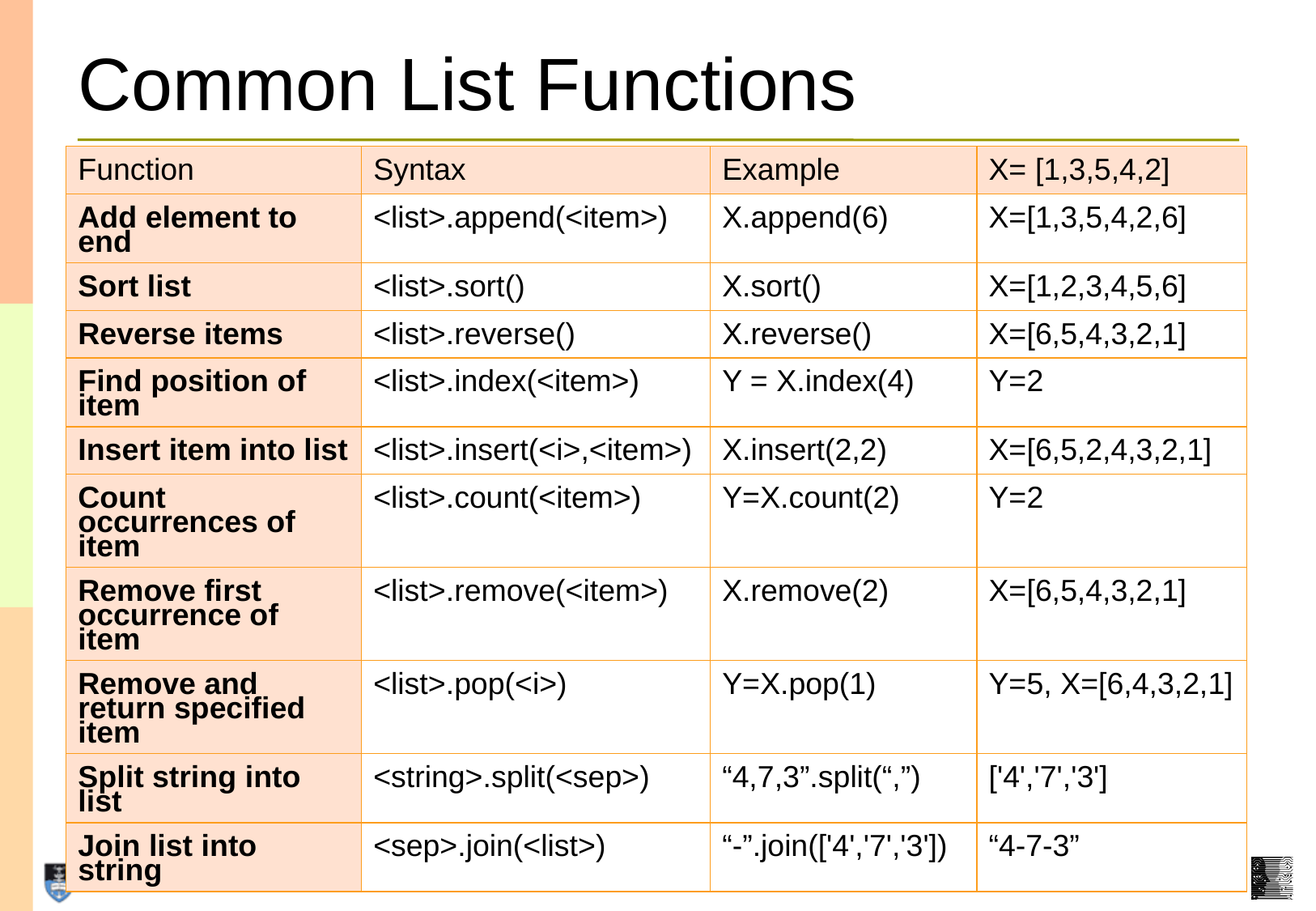

Common List Functions
| Function | Syntax | Example | X= [1,3,5,4,2] |
| --- | --- | --- | --- |
| Add element to end | <list>.append(<item>) | X.append(6) | X=[1,3,5,4,2,6] |
| Sort list | <list>.sort() | X.sort() | X=[1,2,3,4,5,6] |
| Reverse items | <list>.reverse() | X.reverse() | X=[6,5,4,3,2,1] |
| Find position of item | <list>.index(<item>) | Y = X.index(4) | Y=2 |
| Insert item into list | <list>.insert(<i>,<item>) | X.insert(2,2) | X=[6,5,2,4,3,2,1] |
| Count occurrences of item | <list>.count(<item>) | Y=X.count(2) | Y=2 |
| Remove first occurrence of item | <list>.remove(<item>) | X.remove(2) | X=[6,5,4,3,2,1] |
| Remove and return specified item | <list>.pop(<i>) | Y=X.pop(1) | Y=5, X=[6,4,3,2,1] |
| Split string into list | <string>.split(<sep>) | “4,7,3”.split(“,”) | ['4','7','3'] |
| Join list into string | <sep>.join(<list>) | “-”.join(['4','7','3']) | “4-7-3” |